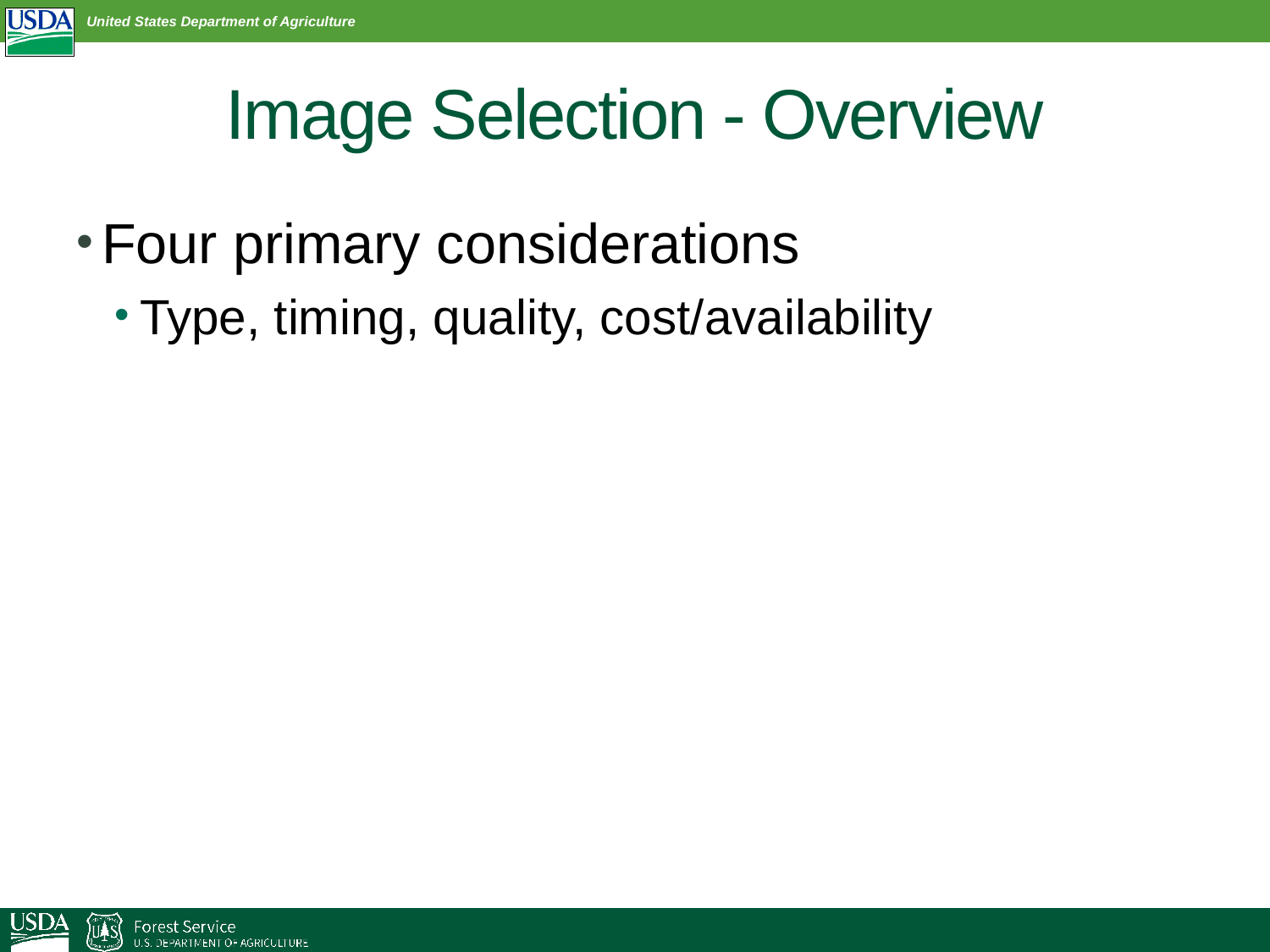

# Image Selection - Overview
Four primary considerations
Type, timing, quality, cost/availability